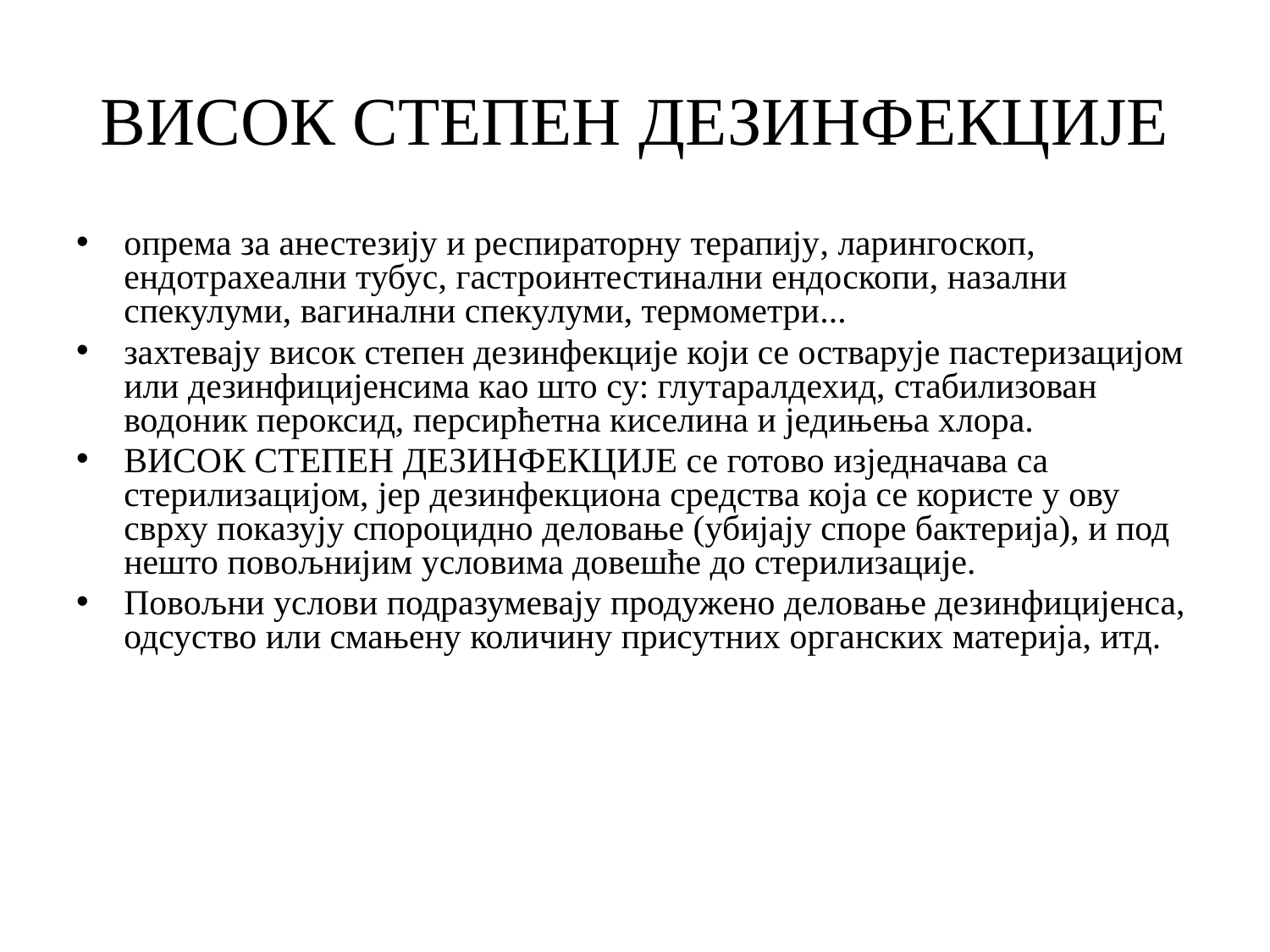

# ВИСОК СТЕПЕН ДЕЗИНФЕКЦИЈЕ
опрема за анестезију и респираторну терапију, ларингоскоп, ендотрахеални тубус, гастроинтестинални ендоскопи, назални спекулуми, вагинални спекулуми, термометри...
захтевају висок степен дезинфекције који се остварује пастеризацијом или дезинфицијенсима као што су: глутаралдехид, стабилизован водоник пероксид, персирћетна киселина и једињења хлора.
ВИСОК СТЕПЕН ДЕЗИНФЕКЦИЈЕ се готово изједначава са стерилизацијом, јер дезинфекциона средства која се користе у ову сврху показују спороцидно деловање (убијају споре бактерија), и под нешто повољнијим условима довешће до стерилизације.
Повољни услови подразумевају продужено деловање дезинфицијенса, одсуство или смањену количину присутних органских материја, итд.